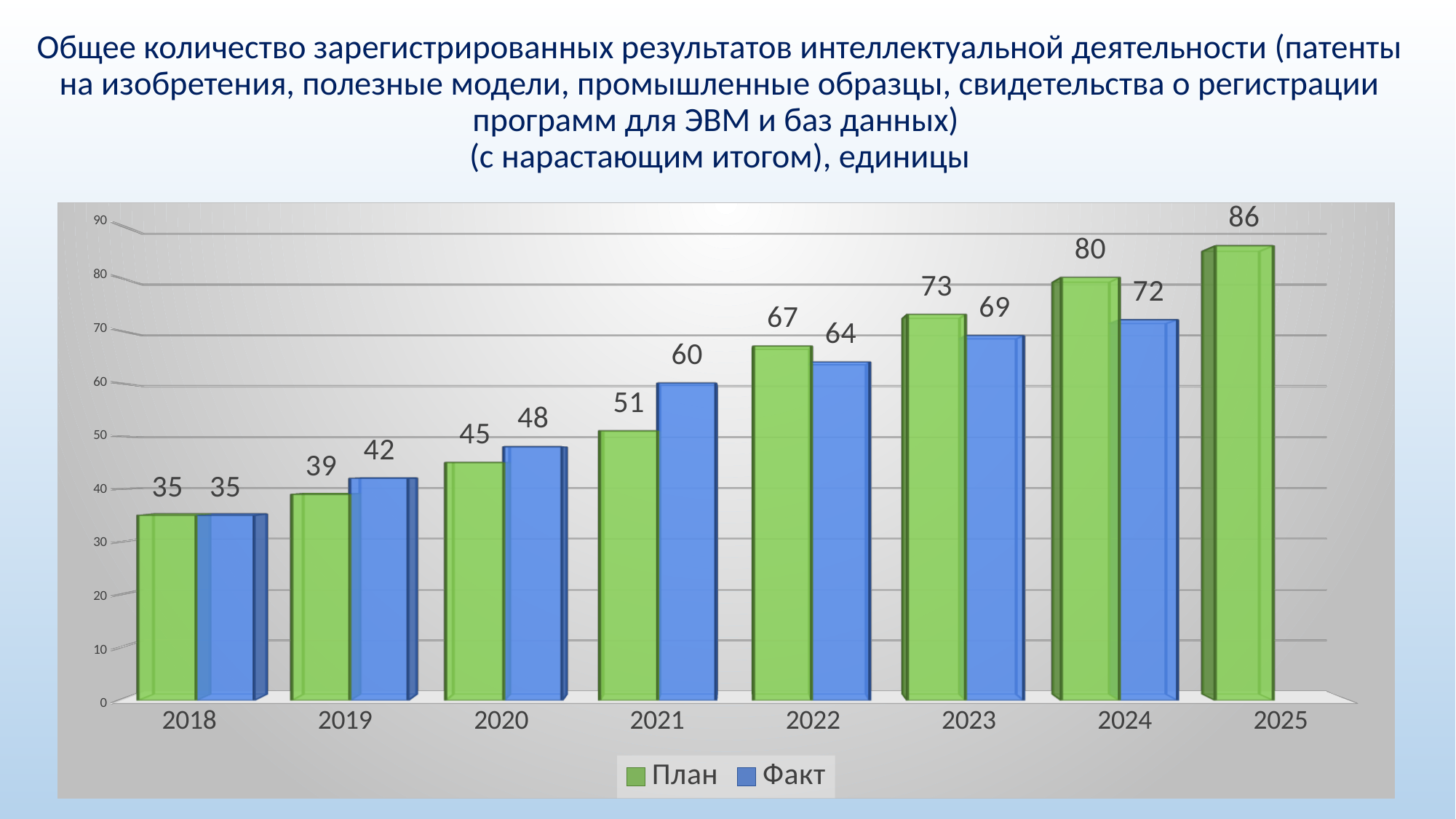

# Общее количество зарегистрированных результатов интеллектуальной деятельности (патенты на изобретения, полезные модели, промышленные образцы, свидетельства о регистрации программ для ЭВМ и баз данных) (с нарастающим итогом), единицы

[unsupported chart]